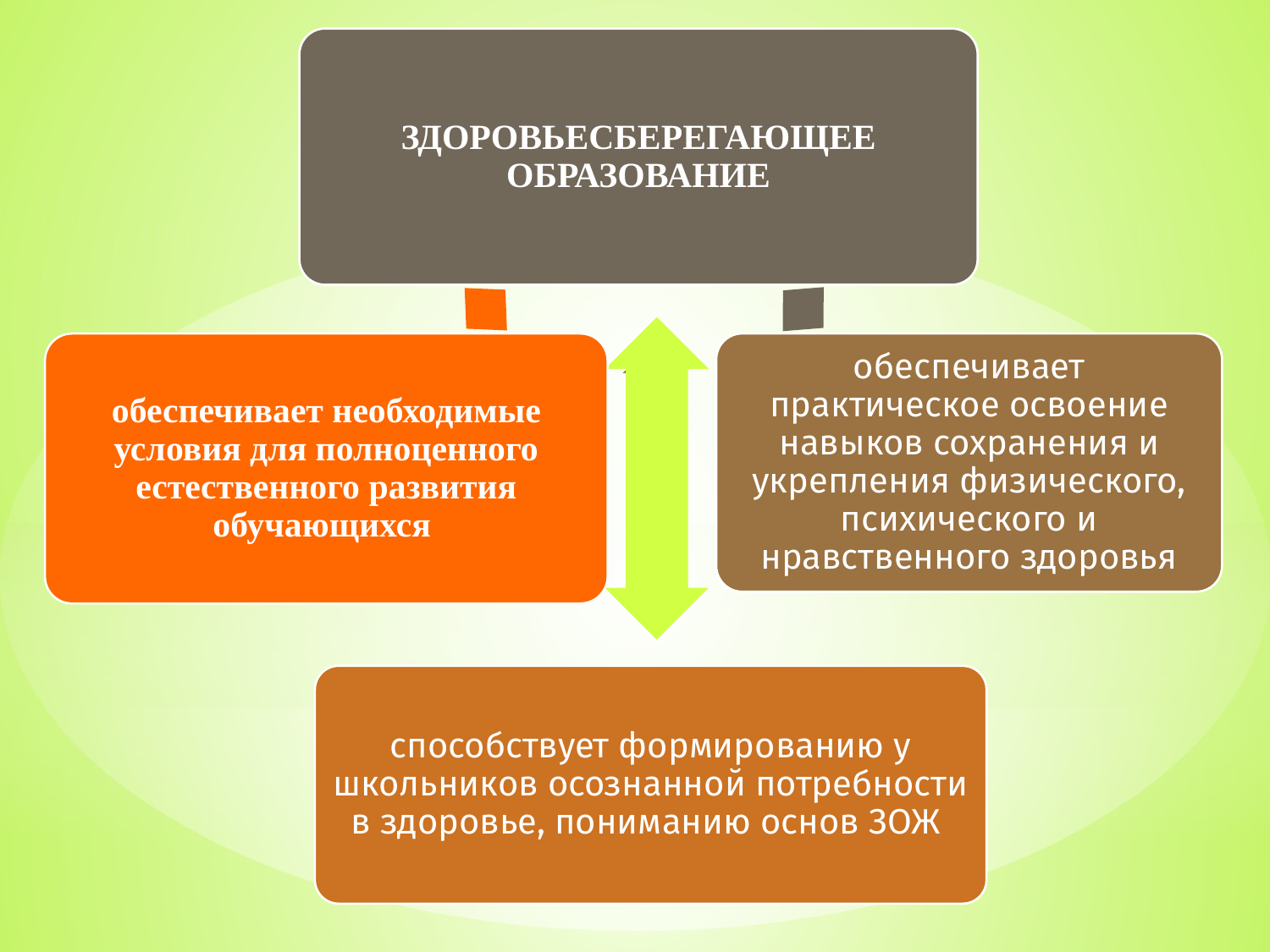

ЗДОРОВЬЕСБЕРЕГАЮЩЕЕ ОБРАЗОВАНИЕ

обеспечивает практическое освоение навыков сохранения и укрепления физического, психического и нравственного здоровья

способствует формированию у школьников осознанной потребности в здоровье, пониманию основ ЗОЖ

обеспечивает необходимые условия для полноценного естественного развития обучающихся